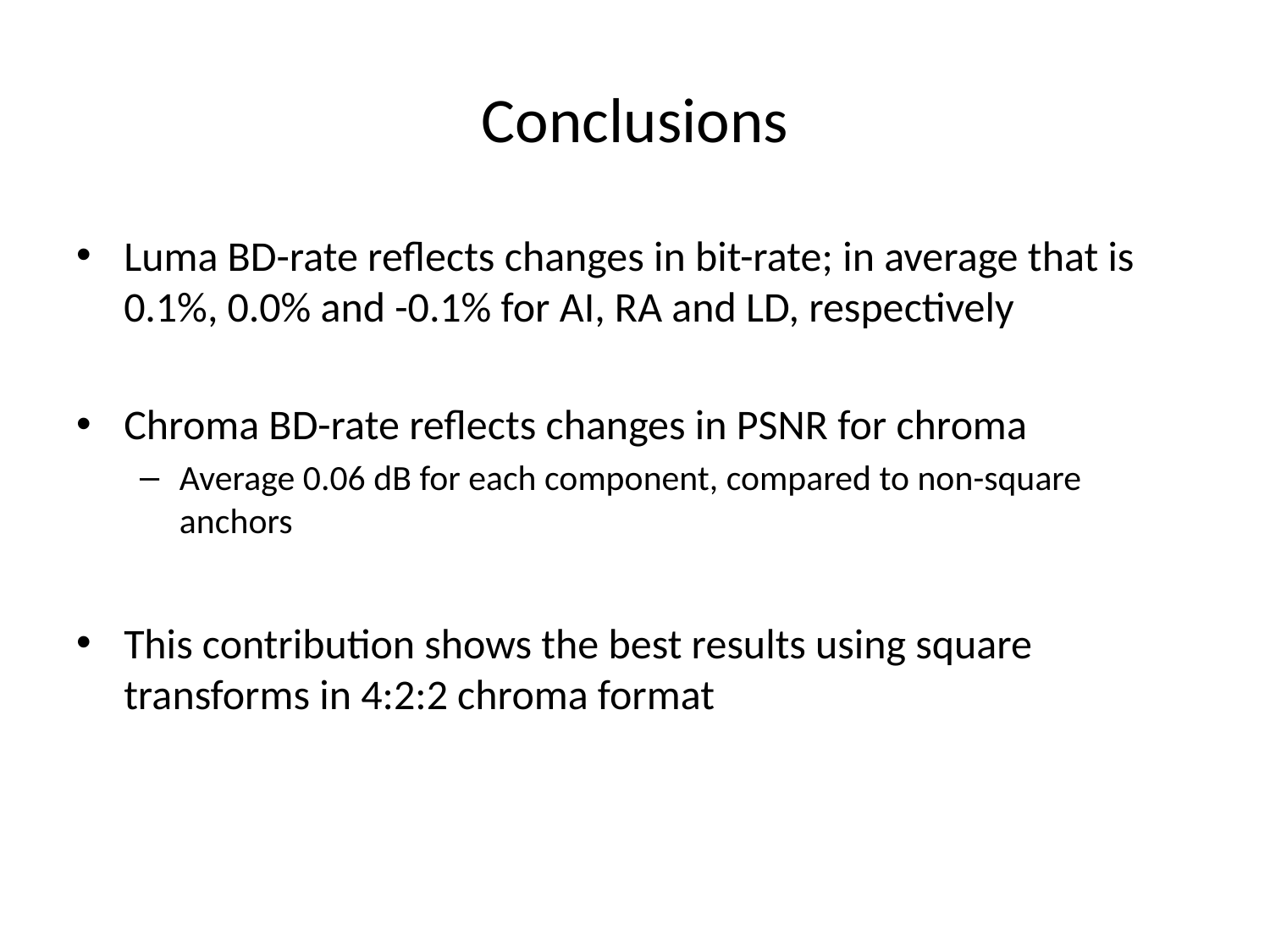

# Conclusions
Luma BD-rate reflects changes in bit-rate; in average that is 0.1%, 0.0% and -0.1% for AI, RA and LD, respectively

Chroma BD-rate reflects changes in PSNR for chroma
Average 0.06 dB for each component, compared to non-square anchors

This contribution shows the best results using square transforms in 4:2:2 chroma format